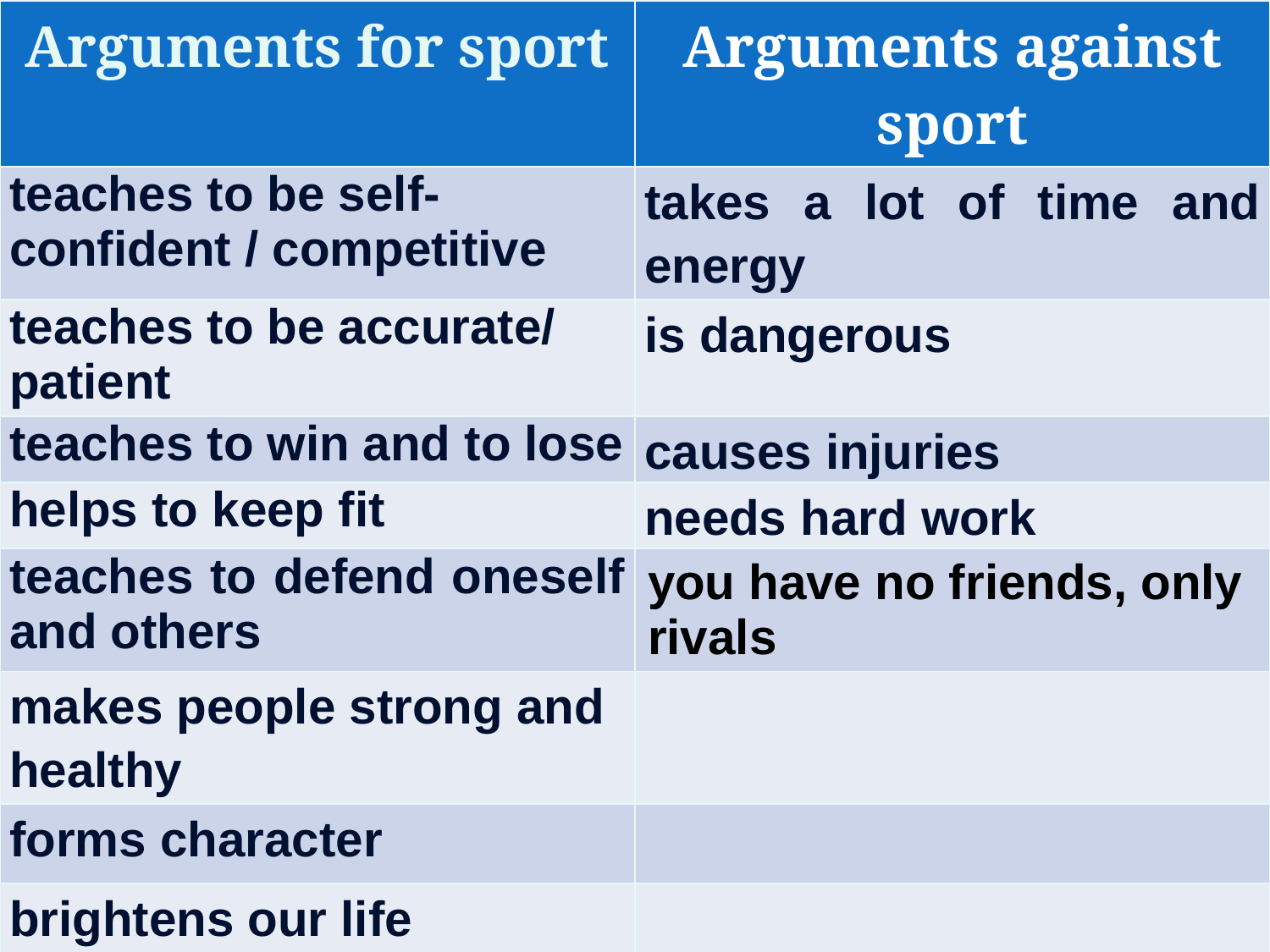

| Arguments for sport | Arguments against sport |
| --- | --- |
| teaches to be self-confident / competitive | takes a lot of time and energy |
| teaches to be accurate/ patient | is dangerous |
| teaches to win and to lose | causes injuries |
| helps to keep fit | needs hard work |
| teaches to defend oneself and others | you have no friends, only rivals |
| makes people strong and healthy |  |
| forms character |  |
| brightens our life |  |